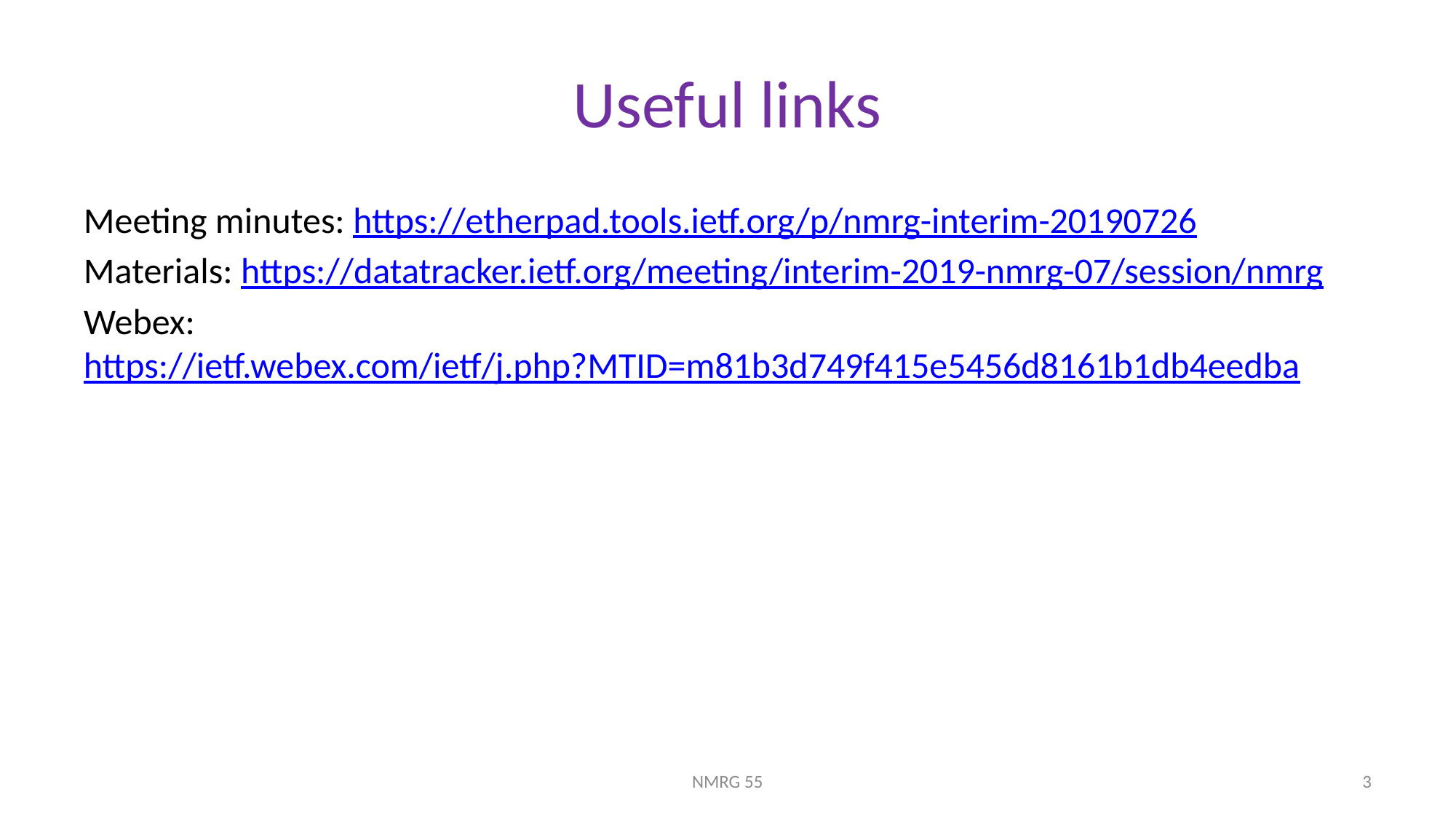

# Useful links
Meeting minutes: https://etherpad.tools.ietf.org/p/nmrg-interim-20190726
Materials: https://datatracker.ietf.org/meeting/interim-2019-nmrg-07/session/nmrg
Webex: https://ietf.webex.com/ietf/j.php?MTID=m81b3d749f415e5456d8161b1db4eedba

NMRG 55
3